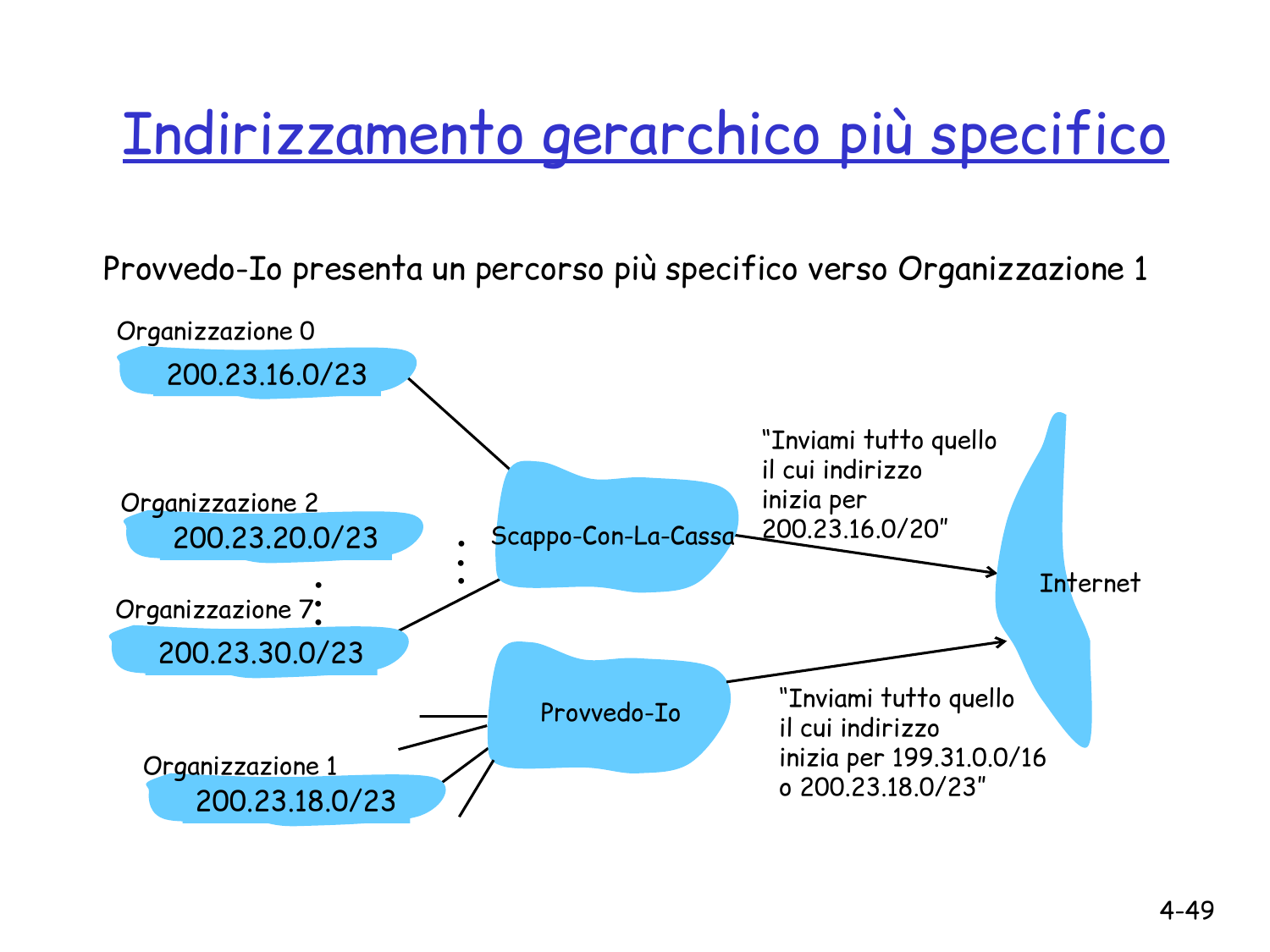

# Indirizzamento gerarchico più specifico
Provvedo-Io presenta un percorso più specifico verso Organizzazione 1
Organizzazione 0

200.23.16.0/23

“Inviami tutto quello
il cui indirizzo
inizia per
200.23.16.0/20”

Organizzazione 2
.
.
.

200.23.20.0/23
Scappo-Con-La-Cassa

.
.
.
Internet

Organizzazione 7

200.23.30.0/23

“Inviami tutto quello
il cui indirizzo
inizia per 199.31.0.0/16
o 200.23.18.0/23”
Provvedo-Io

Organizzazione 1

200.23.18.0/23
4-49